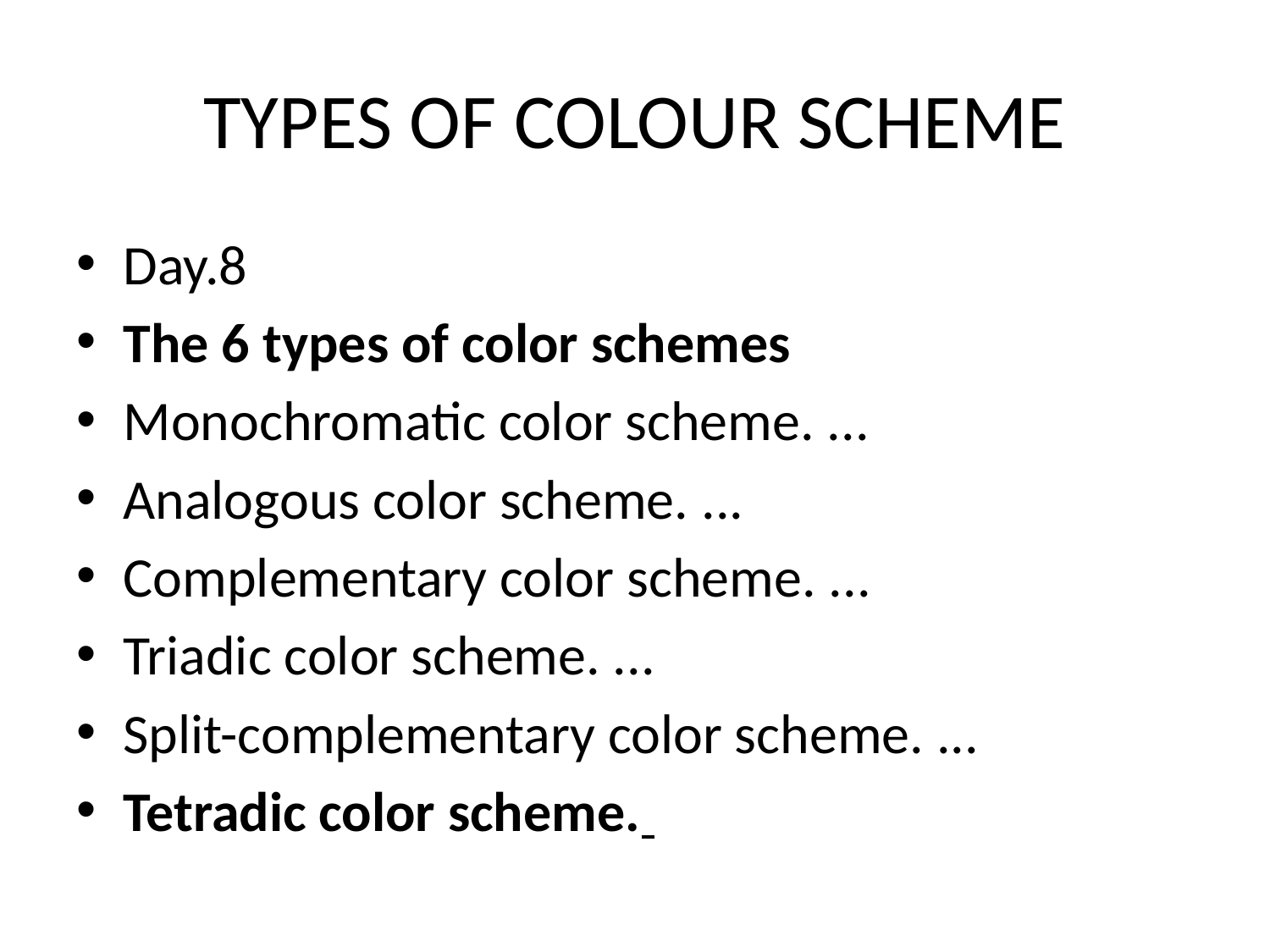

# TYPES OF COLOUR SCHEME
Day.8
The 6 types of color schemes
Monochromatic color scheme. ...
Analogous color scheme. ...
Complementary color scheme. ...
Triadic color scheme. ...
Split-complementary color scheme. ...
Tetradic color scheme.